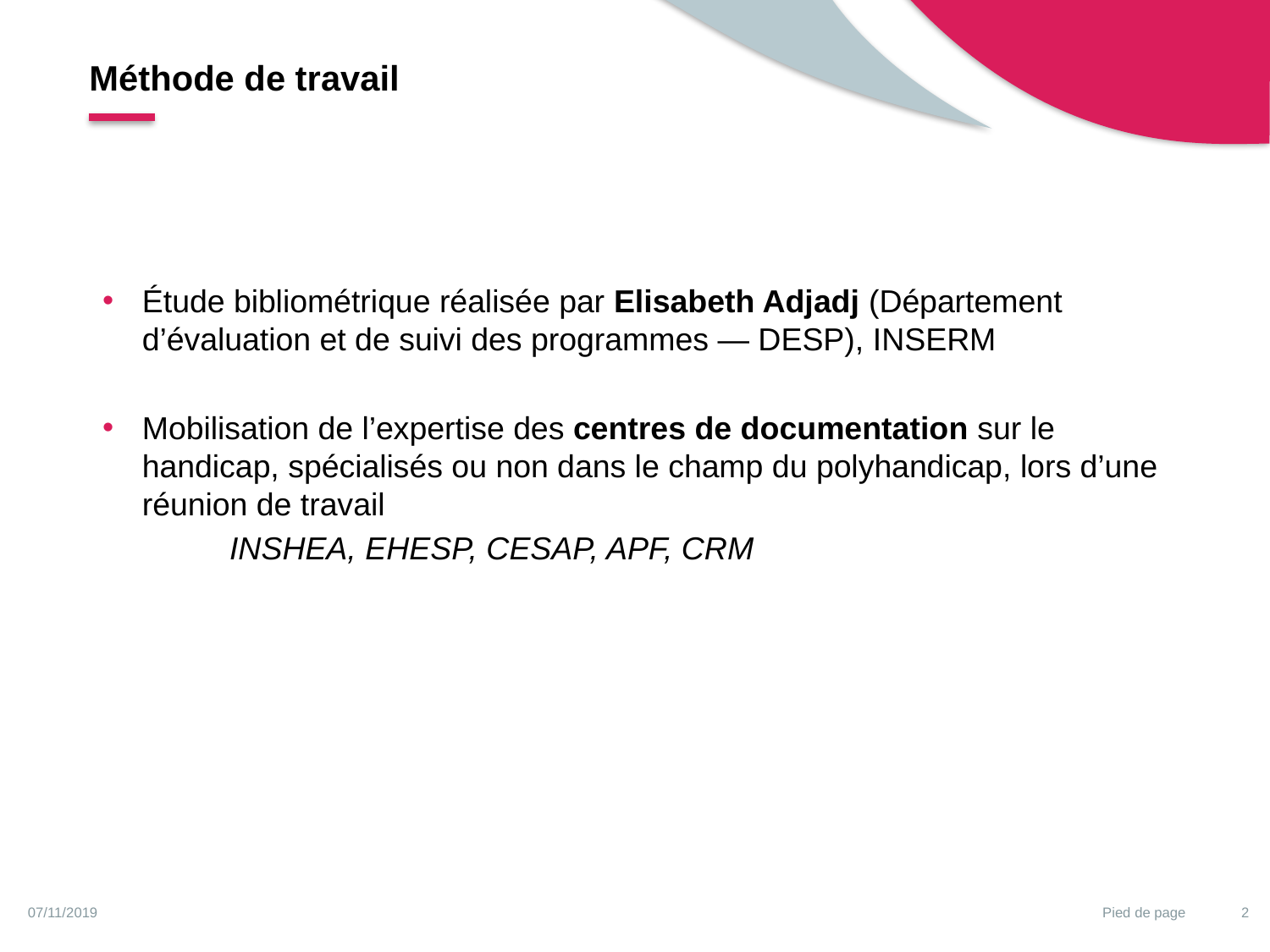

Méthode de travail
Étude bibliométrique réalisée par Elisabeth Adjadj (Département d’évaluation et de suivi des programmes — DESP), INSERM

Mobilisation de l’expertise des centres de documentation sur le handicap, spécialisés ou non dans le champ du polyhandicap, lors d’une réunion de travail
	INSHEA, EHESP, CESAP, APF, CRM